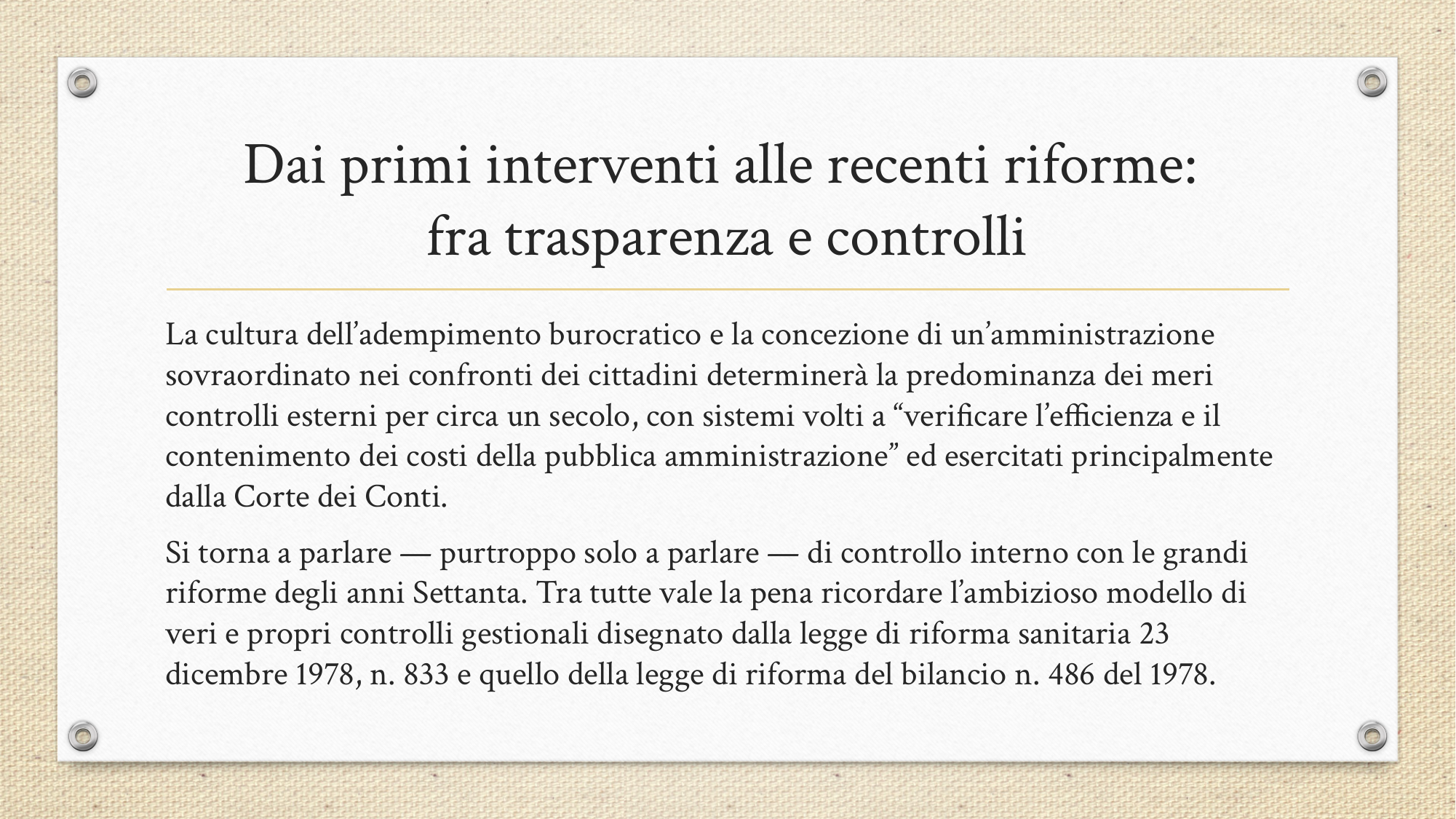

# Dai primi interventi alle recenti riforme: fra trasparenza e controlli
La cultura dell’adempimento burocratico e la concezione di un’amministrazione sovraordinato nei confronti dei cittadini determinerà la predominanza dei meri controlli esterni per circa un secolo, con sistemi volti a “verificare l’efficienza e il contenimento dei costi della pubblica amministrazione” ed esercitati principalmente dalla Corte dei Conti.
Si torna a parlare — purtroppo solo a parlare — di controllo interno con le grandi riforme degli anni Settanta. Tra tutte vale la pena ricordare l’ambizioso modello di veri e propri controlli gestionali disegnato dalla legge di riforma sanitaria 23 dicembre 1978, n. 833 e quello della legge di riforma del bilancio n. 486 del 1978.